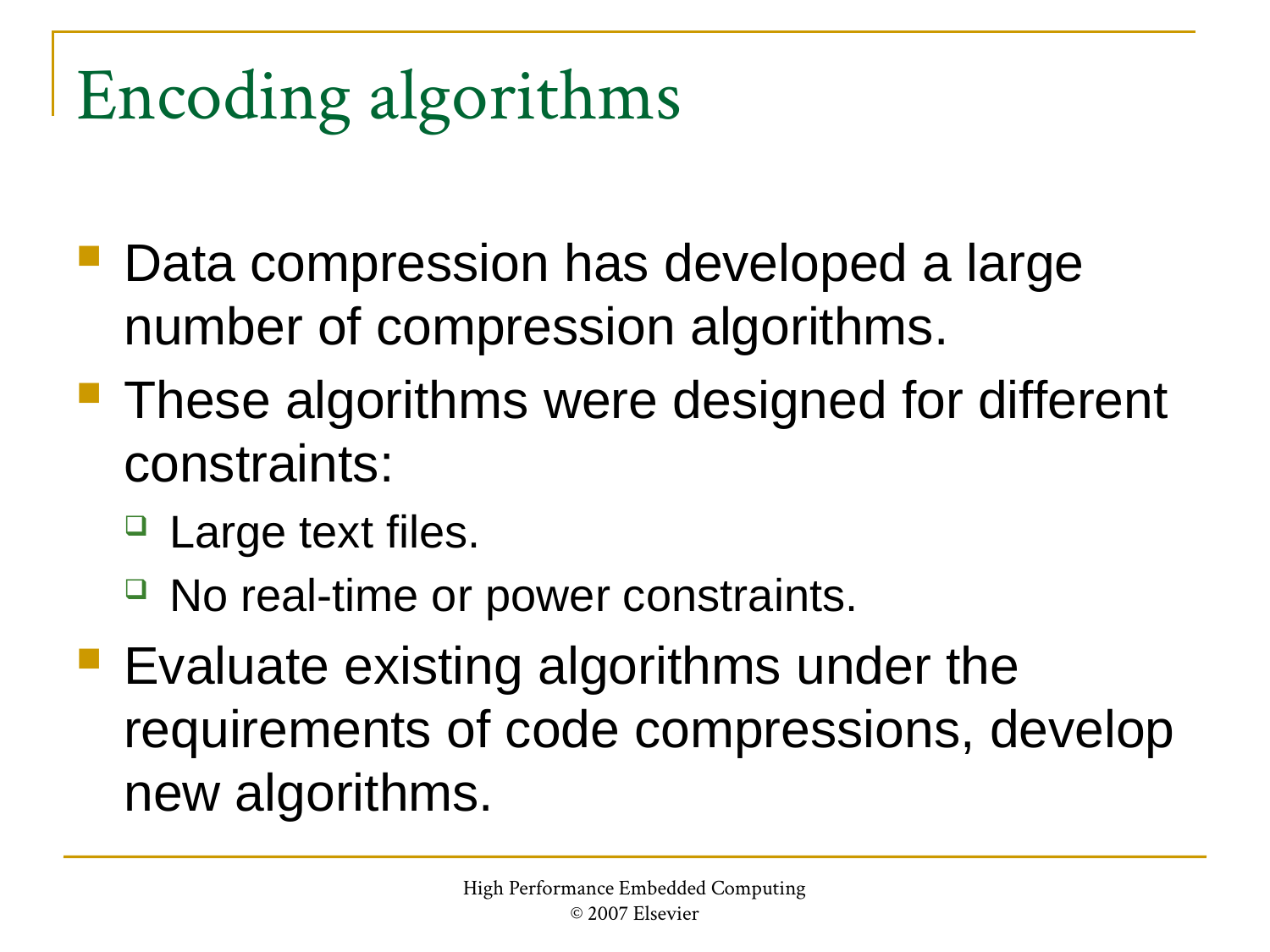

# Encoding algorithms
Data compression has developed a large number of compression algorithms.
These algorithms were designed for different constraints:
Large text files.
No real-time or power constraints.
Evaluate existing algorithms under the requirements of code compressions, develop new algorithms.
High Performance Embedded Computing
© 2007 Elsevier